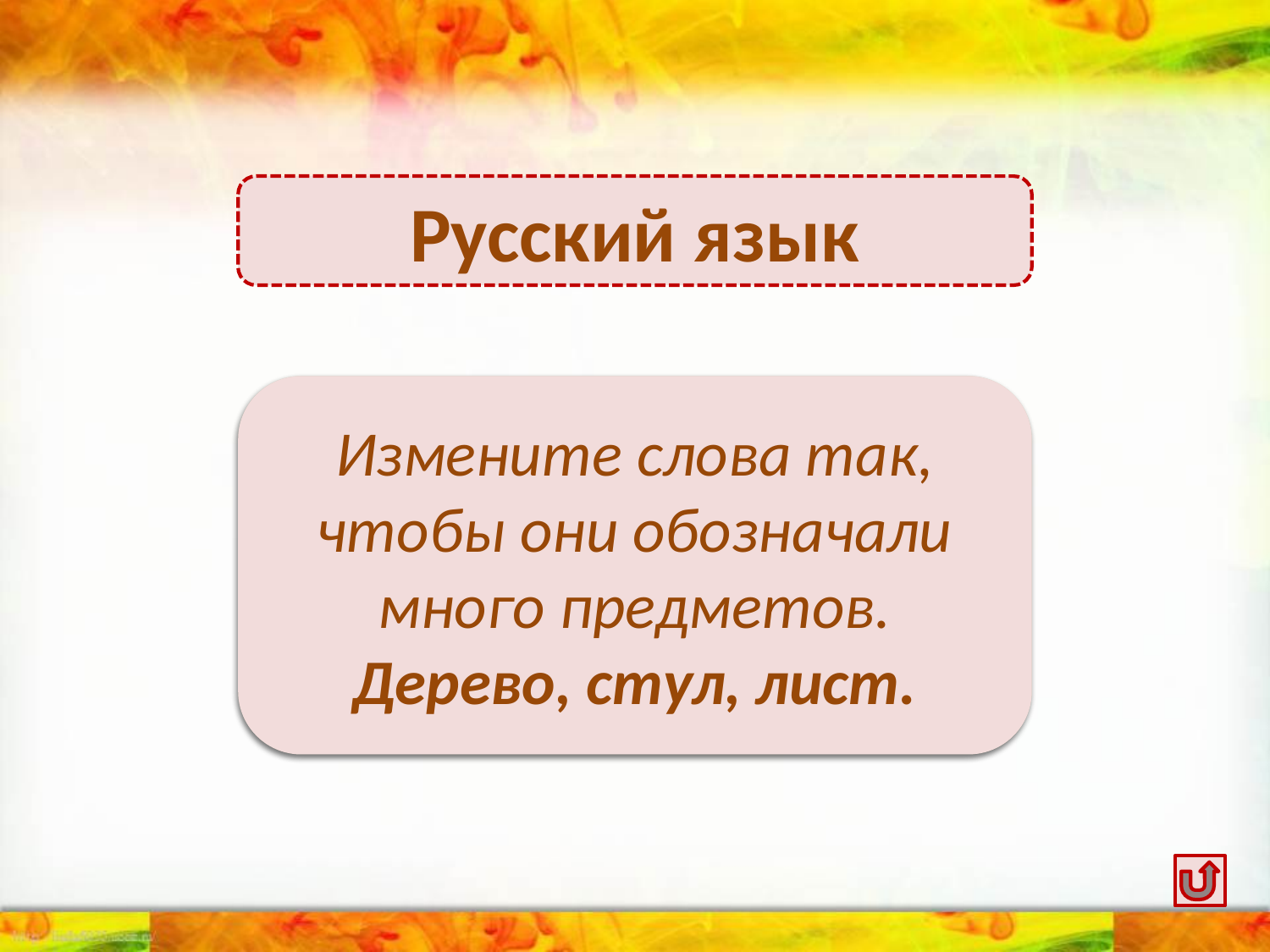

Русский язык
Деревья, стулья, листья.
Измените слова так, чтобы они обозначали много предметов.
Дерево, стул, лист.